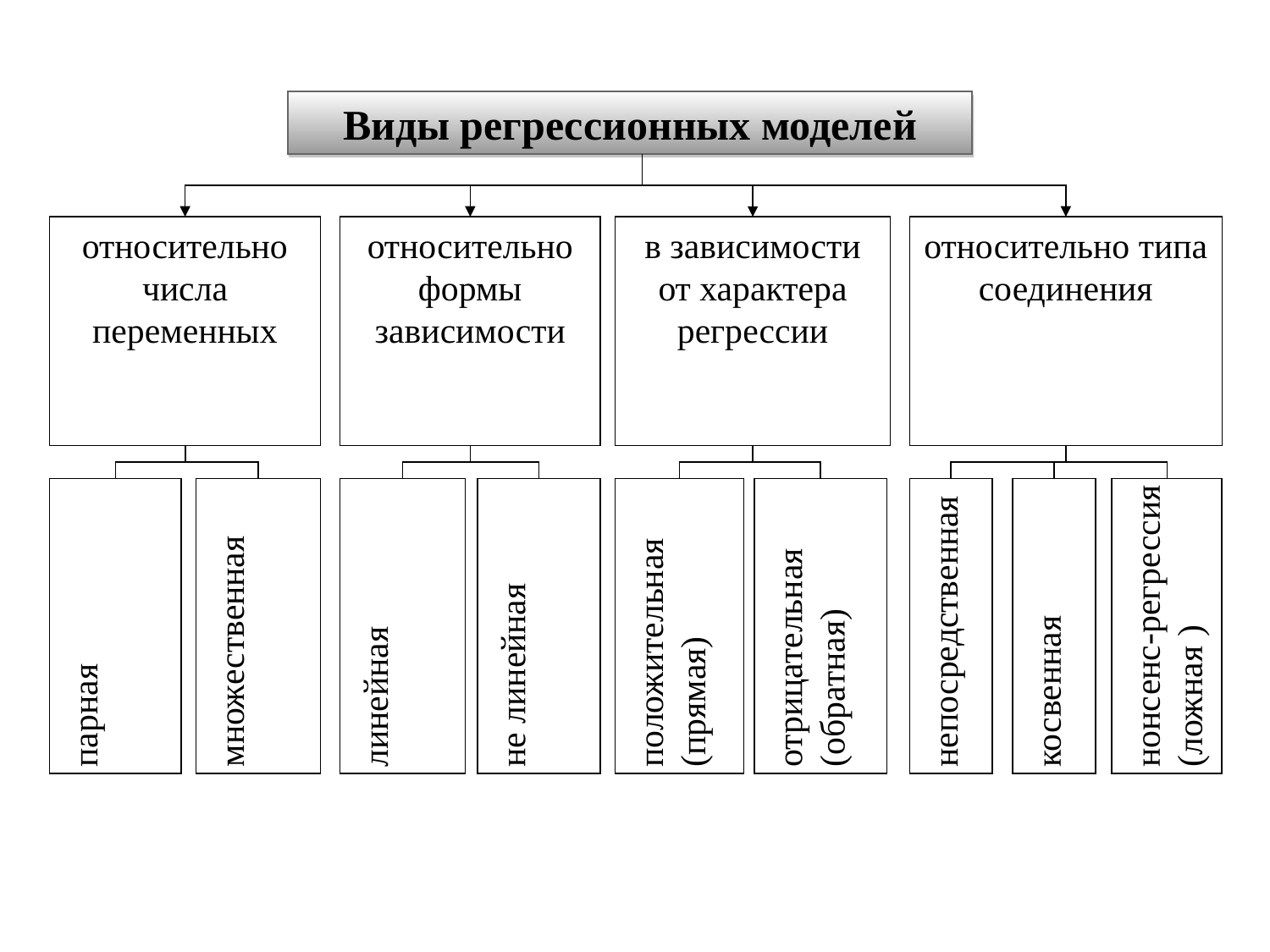

Виды регрессионных моделей

относительно числа переменных
относительно формы зависимости
в зависимости от характера регрессии
относительно типа соединения

парная
множественная
линейная
не линейная
положительная (прямая)
отрицательная (обратная)
непосредственная
косвенная
нонсенс-регрессия (ложная )